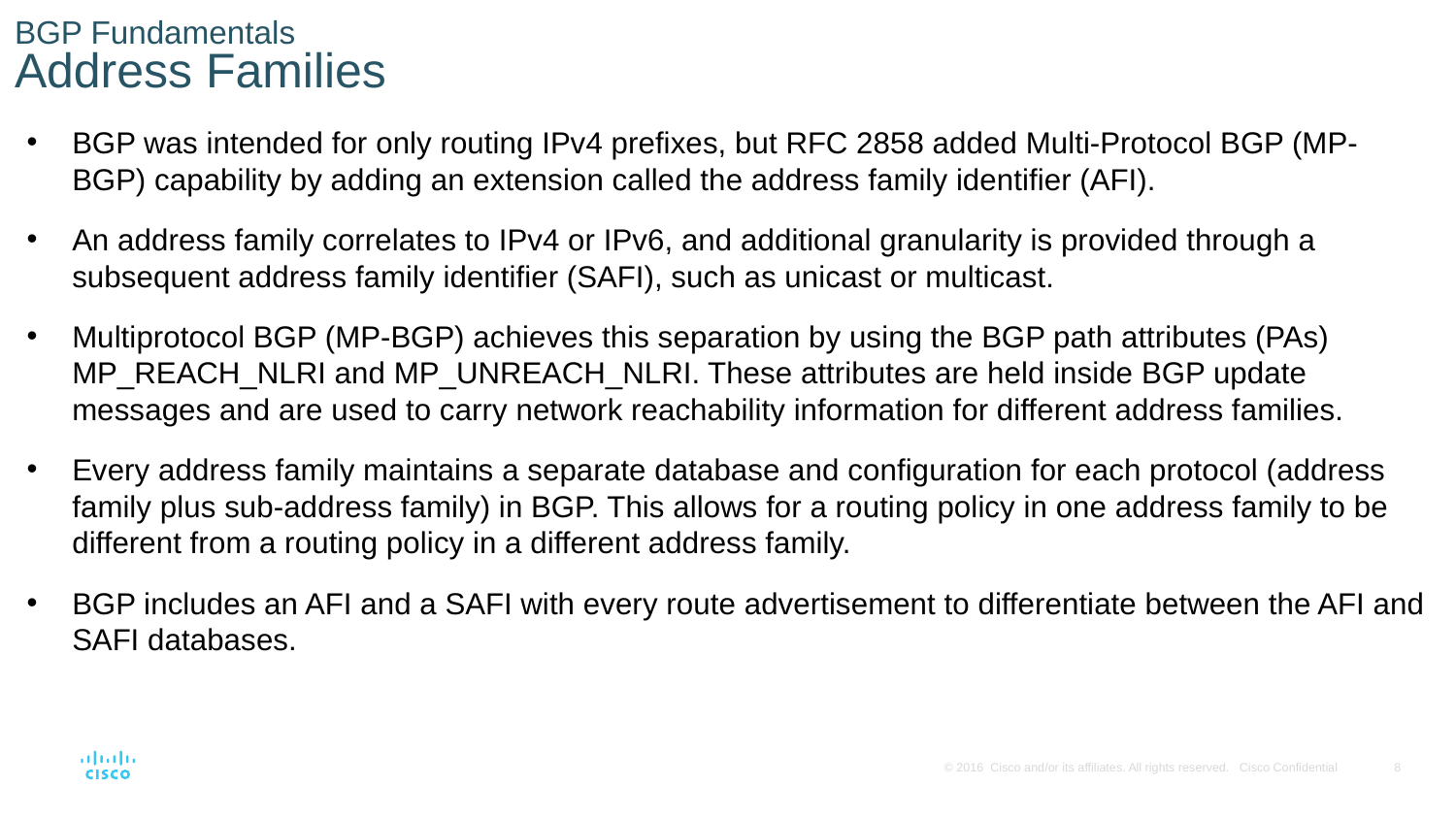

# BGP Fundamentals Address Families
BGP was intended for only routing IPv4 prefixes, but RFC 2858 added Multi-Protocol BGP (MP-BGP) capability by adding an extension called the address family identifier (AFI).
An address family correlates to IPv4 or IPv6, and additional granularity is provided through a subsequent address family identifier (SAFI), such as unicast or multicast.
Multiprotocol BGP (MP-BGP) achieves this separation by using the BGP path attributes (PAs) MP_REACH_NLRI and MP_UNREACH_NLRI. These attributes are held inside BGP update messages and are used to carry network reachability information for different address families.
Every address family maintains a separate database and configuration for each protocol (address family plus sub-address family) in BGP. This allows for a routing policy in one address family to be different from a routing policy in a different address family.
BGP includes an AFI and a SAFI with every route advertisement to differentiate between the AFI and SAFI databases.